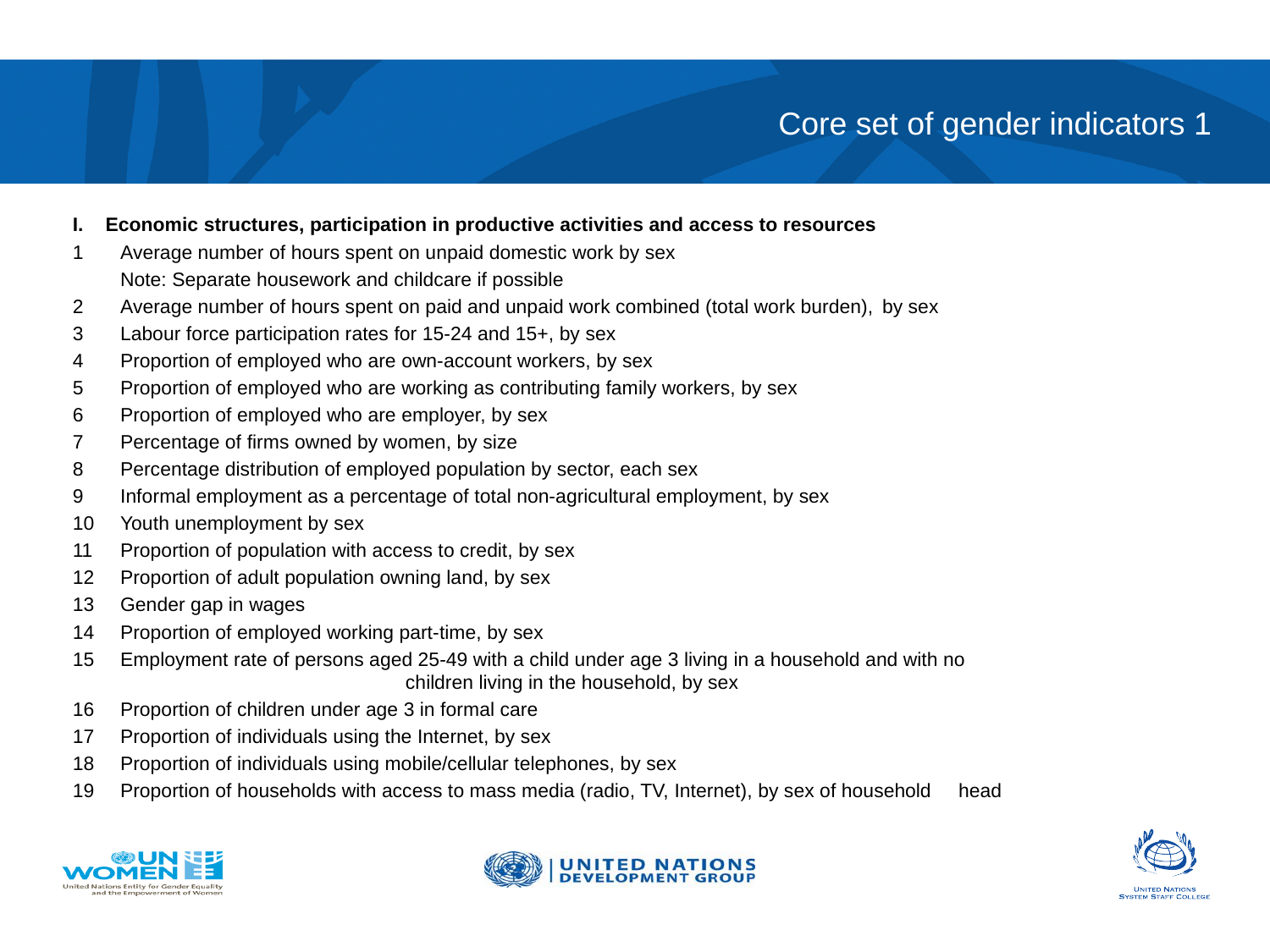

# Core set of gender indicators 1
I.    Economic structures, participation in productive activities and access to resources
1	Average number of hours spent on unpaid domestic work by sex
	Note: Separate housework and childcare if possible
2	Average number of hours spent on paid and unpaid work combined (total work burden), 	by sex
3	Labour force participation rates for 15-24 and 15+, by sex
4	Proportion of employed who are own-account workers, by sex
5	Proportion of employed who are working as contributing family workers, by sex
6	Proportion of employed who are employer, by sex
7	Percentage of firms owned by women, by size
8	Percentage distribution of employed population by sector, each sex
9	Informal employment as a percentage of total non-agricultural employment, by sex
10	Youth unemployment by sex
11	Proportion of population with access to credit, by sex
12	Proportion of adult population owning land, by sex
13	Gender gap in wages
14	Proportion of employed working part-time, by sex
15	Employment rate of persons aged 25-49 with a child under age 3 living in a household and with no                                                                                  children living in the household, by sex
16	Proportion of children under age 3 in formal care
17	Proportion of individuals using the Internet, by sex
18	Proportion of individuals using mobile/cellular telephones, by sex
19	Proportion of households with access to mass media (radio, TV, Internet), by sex of household     head